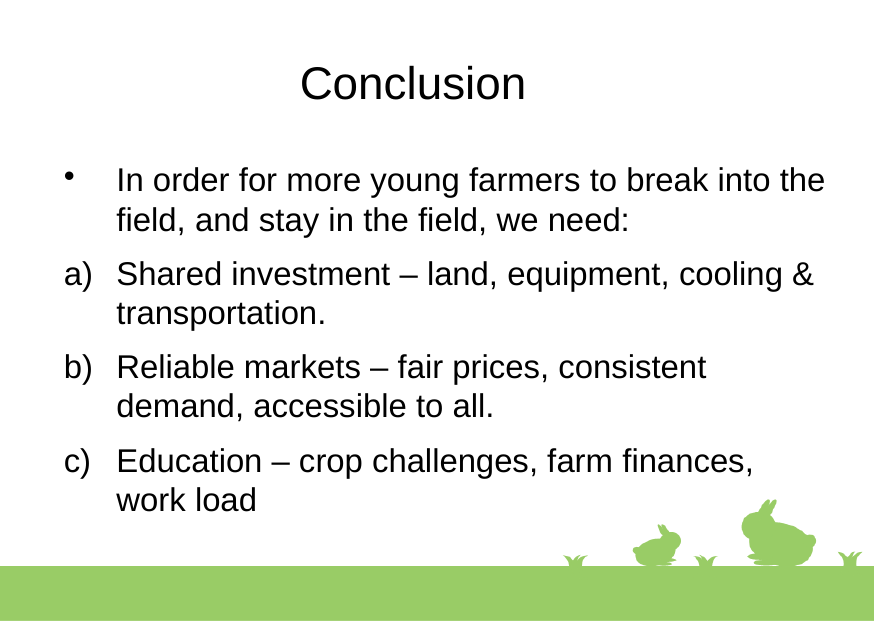

Conclusion
In order for more young farmers to break into the field, and stay in the field, we need:
Shared investment – land, equipment, cooling & transportation.
Reliable markets – fair prices, consistent demand, accessible to all.
Education – crop challenges, farm finances, work load